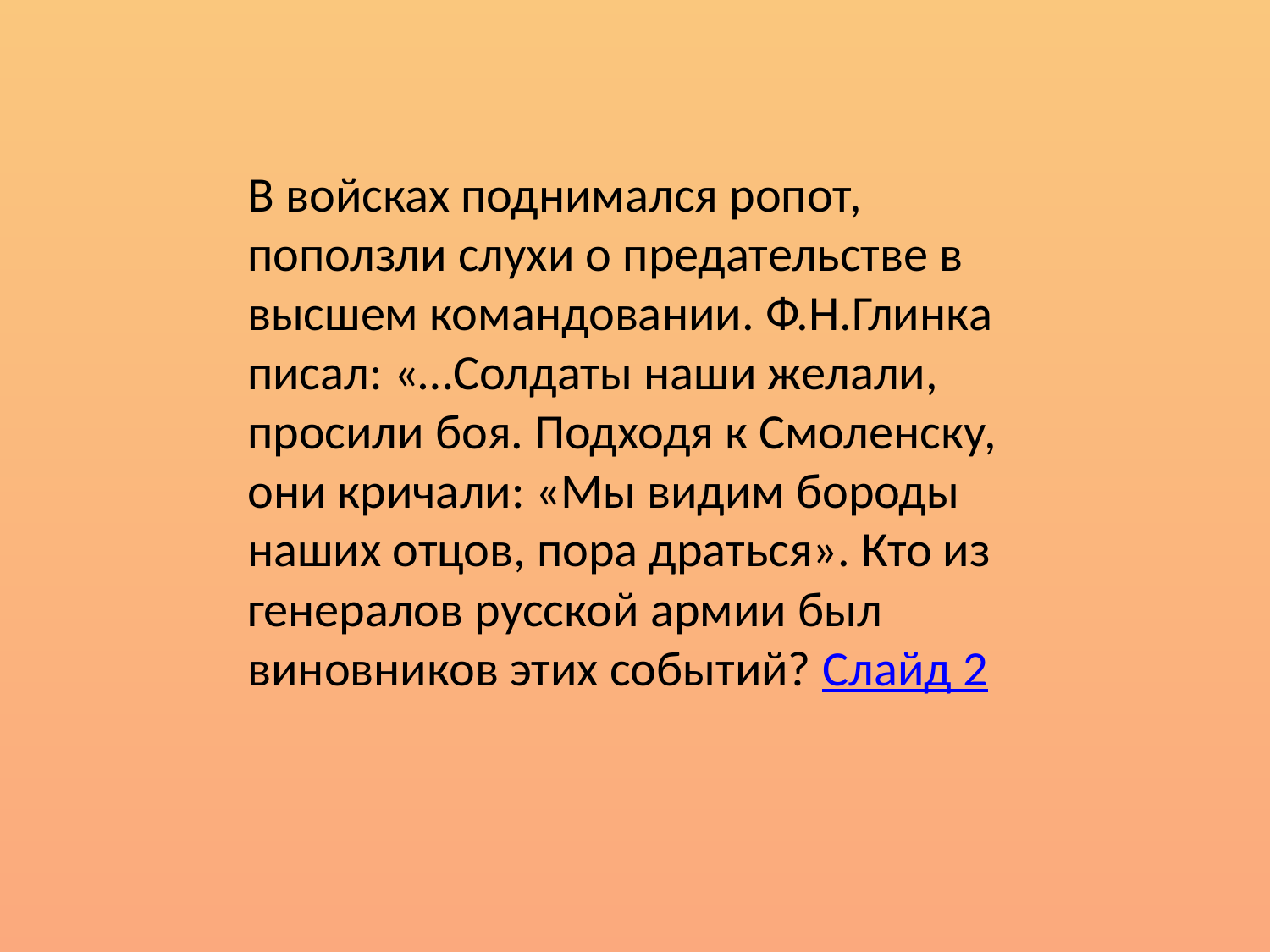

В войсках поднимался ропот, поползли слухи о предательстве в высшем командовании. Ф.Н.Глинка писал: «…Солдаты наши желали, просили боя. Подходя к Смоленску, они кричали: «Мы видим бороды наших отцов, пора драться». Кто из генералов русской армии был виновников этих событий? Слайд 2